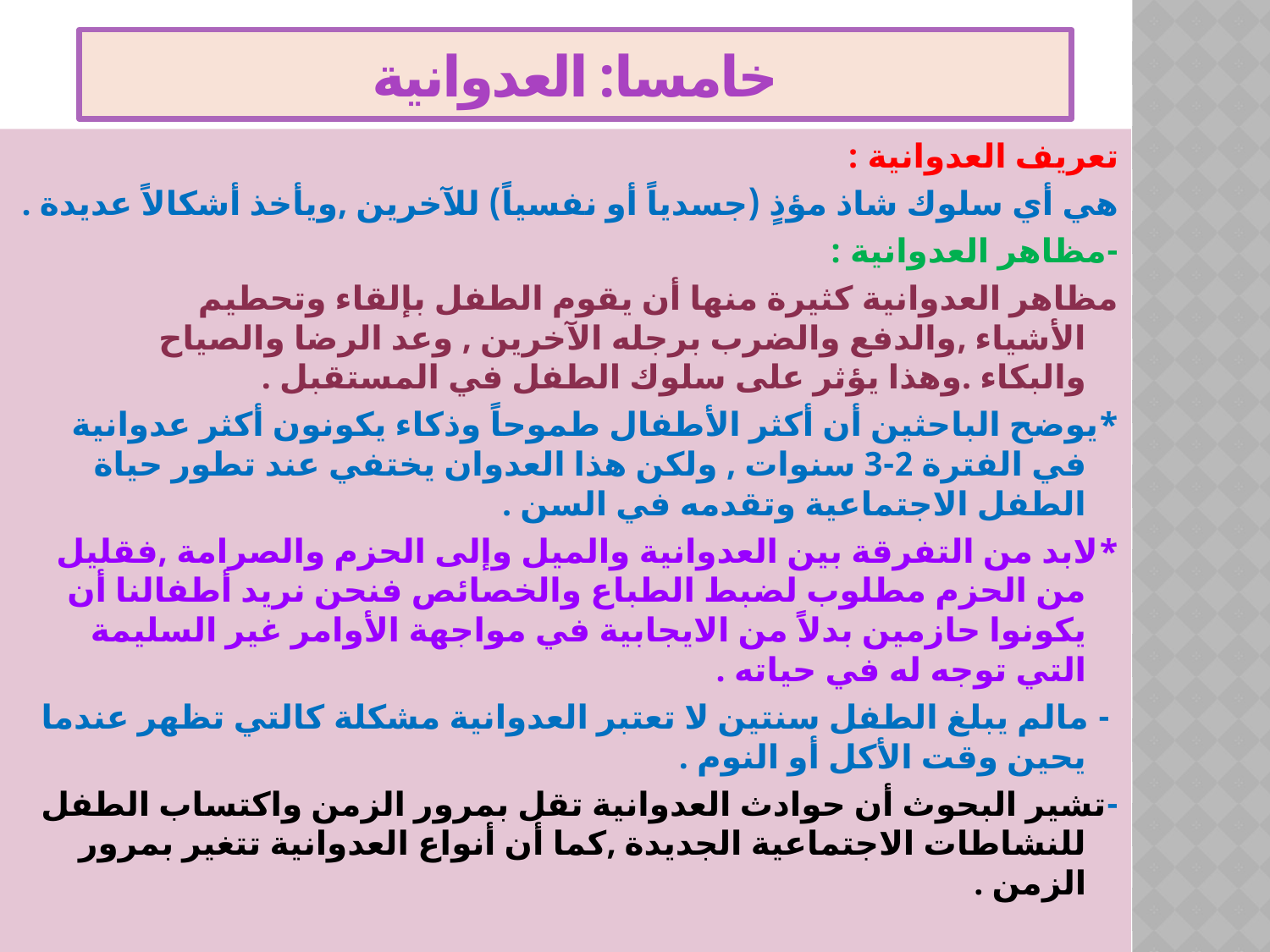

# خامسا: العدوانية
تعريف العدوانية :
هي أي سلوك شاذ مؤذٍ (جسدياً أو نفسياً) للآخرين ,ويأخذ أشكالاً عديدة .
-مظاهر العدوانية :
مظاهر العدوانية كثيرة منها أن يقوم الطفل بإلقاء وتحطيم الأشياء ,والدفع والضرب برجله الآخرين , وعد الرضا والصياح والبكاء .وهذا يؤثر على سلوك الطفل في المستقبل .
*يوضح الباحثين أن أكثر الأطفال طموحاً وذكاء يكونون أكثر عدوانية في الفترة 2-3 سنوات , ولكن هذا العدوان يختفي عند تطور حياة الطفل الاجتماعية وتقدمه في السن .
*لابد من التفرقة بين العدوانية والميل وإلى الحزم والصرامة ,فقليل من الحزم مطلوب لضبط الطباع والخصائص فنحن نريد أطفالنا أن يكونوا حازمين بدلاً من الايجابية في مواجهة الأوامر غير السليمة التي توجه له في حياته .
 - مالم يبلغ الطفل سنتين لا تعتبر العدوانية مشكلة كالتي تظهر عندما يحين وقت الأكل أو النوم .
-تشير البحوث أن حوادث العدوانية تقل بمرور الزمن واكتساب الطفل للنشاطات الاجتماعية الجديدة ,كما أن أنواع العدوانية تتغير بمرور الزمن .